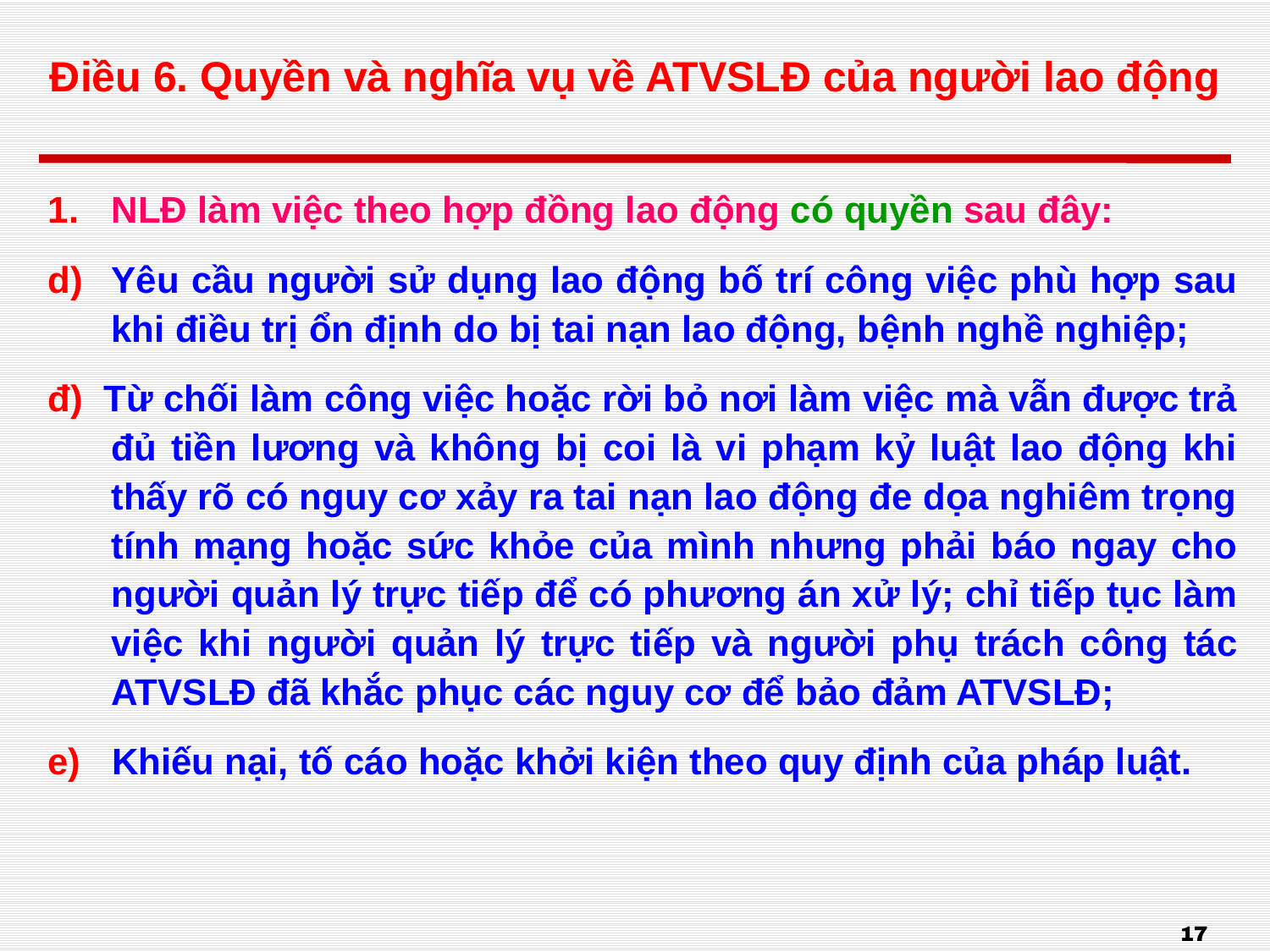

# Điều 6. Quyền và nghĩa vụ về ATVSLĐ của người lao động
NLĐ làm việc theo hợp đồng lao động có quyền sau đây:
Yêu cầu người sử dụng lao động bố trí công việc phù hợp sau khi điều trị ổn định do bị tai nạn lao động, bệnh nghề nghiệp;
đ)  Từ chối làm công việc hoặc rời bỏ nơi làm việc mà vẫn được trả đủ tiền lương và không bị coi là vi phạm kỷ luật lao động khi thấy rõ có nguy cơ xảy ra tai nạn lao động đe dọa nghiêm trọng tính mạng hoặc sức khỏe của mình nhưng phải báo ngay cho người quản lý trực tiếp để có phương án xử lý; chỉ tiếp tục làm việc khi người quản lý trực tiếp và người phụ trách công tác ATVSLĐ đã khắc phục các nguy cơ để bảo đảm ATVSLĐ;
e)   Khiếu nại, tố cáo hoặc khởi kiện theo quy định của pháp luật.